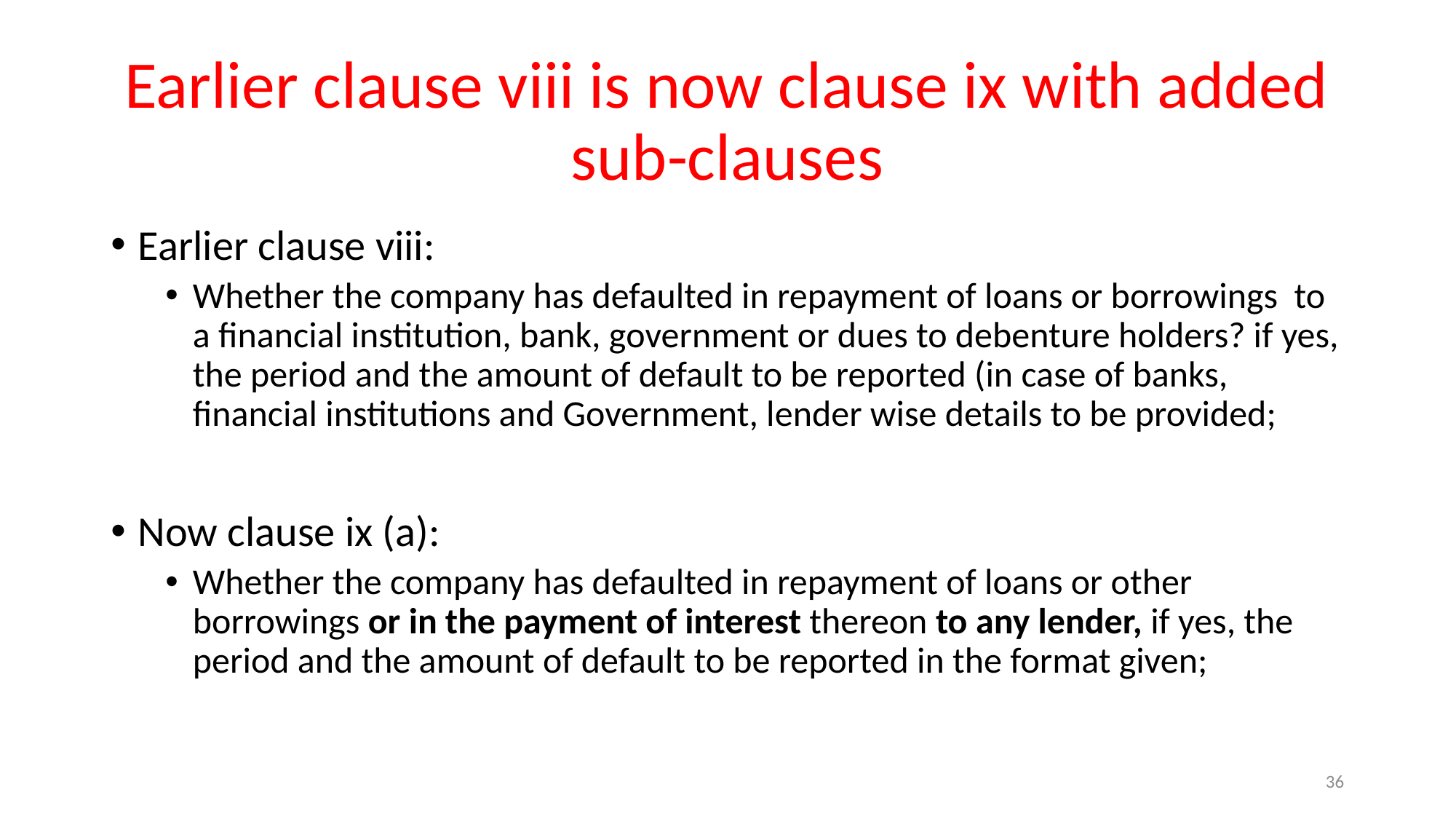

# Earlier clause viii is now clause ix with added sub-clauses
Earlier clause viii:
Whether the company has defaulted in repayment of loans or borrowings  to a financial institution, bank, government or dues to debenture holders? if yes, the period and the amount of default to be reported (in case of banks, financial institutions and Government, lender wise details to be provided;

Now clause ix (a):
Whether the company has defaulted in repayment of loans or other borrowings or in the payment of interest thereon to any lender, if yes, the period and the amount of default to be reported in the format given;

36